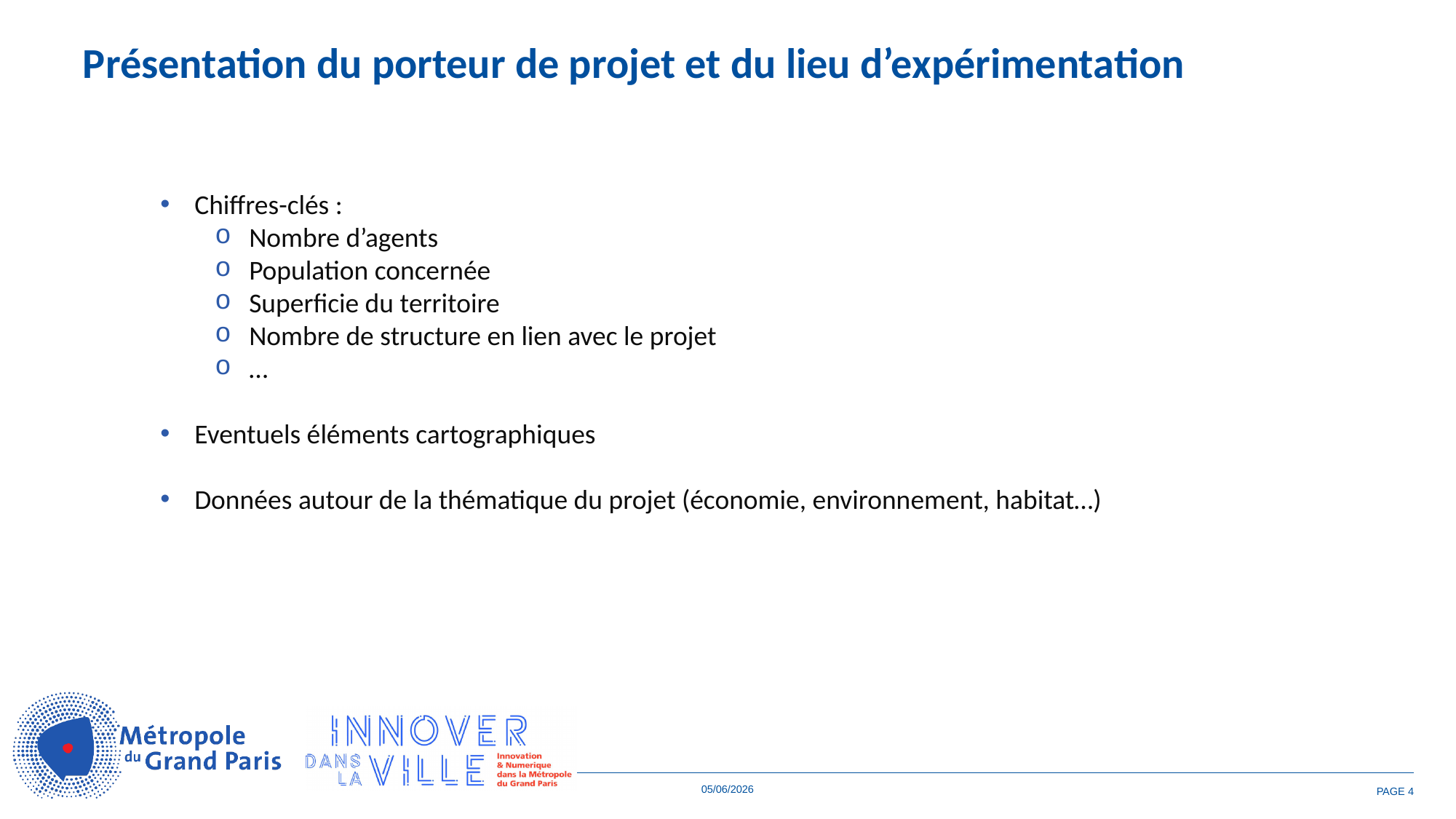

Présentation du porteur de projet et du lieu d’expérimentation
Chiffres-clés :
Nombre d’agents
Population concernée
Superficie du territoire
Nombre de structure en lien avec le projet
…

Eventuels éléments cartographiques

Données autour de la thématique du projet (économie, environnement, habitat…)

05/06/2026
PAGE 4